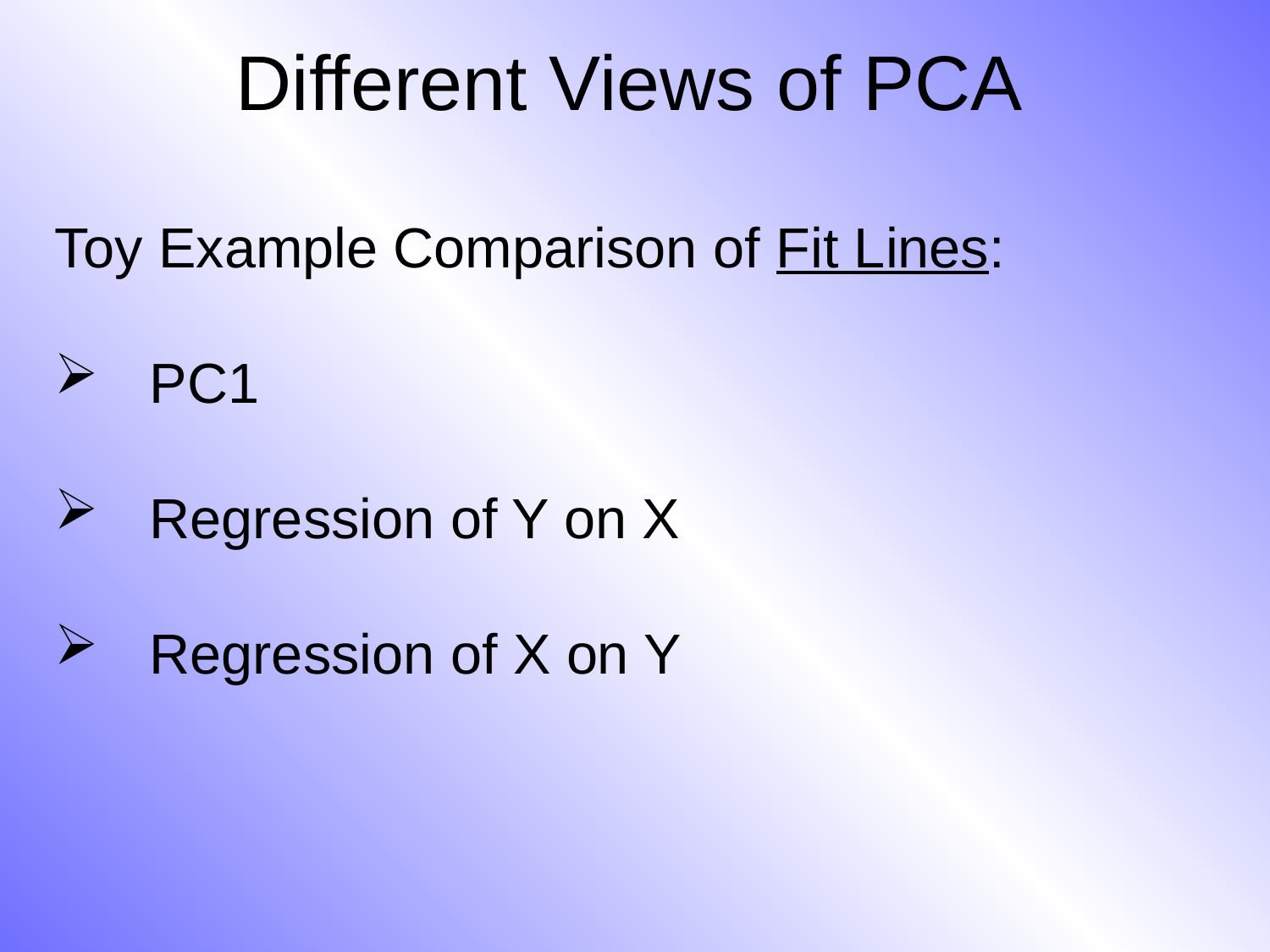

Different Views of PCA
Toy Example Comparison of Fit Lines:
  PC1
  Regression of Y on X
  Regression of X on Y